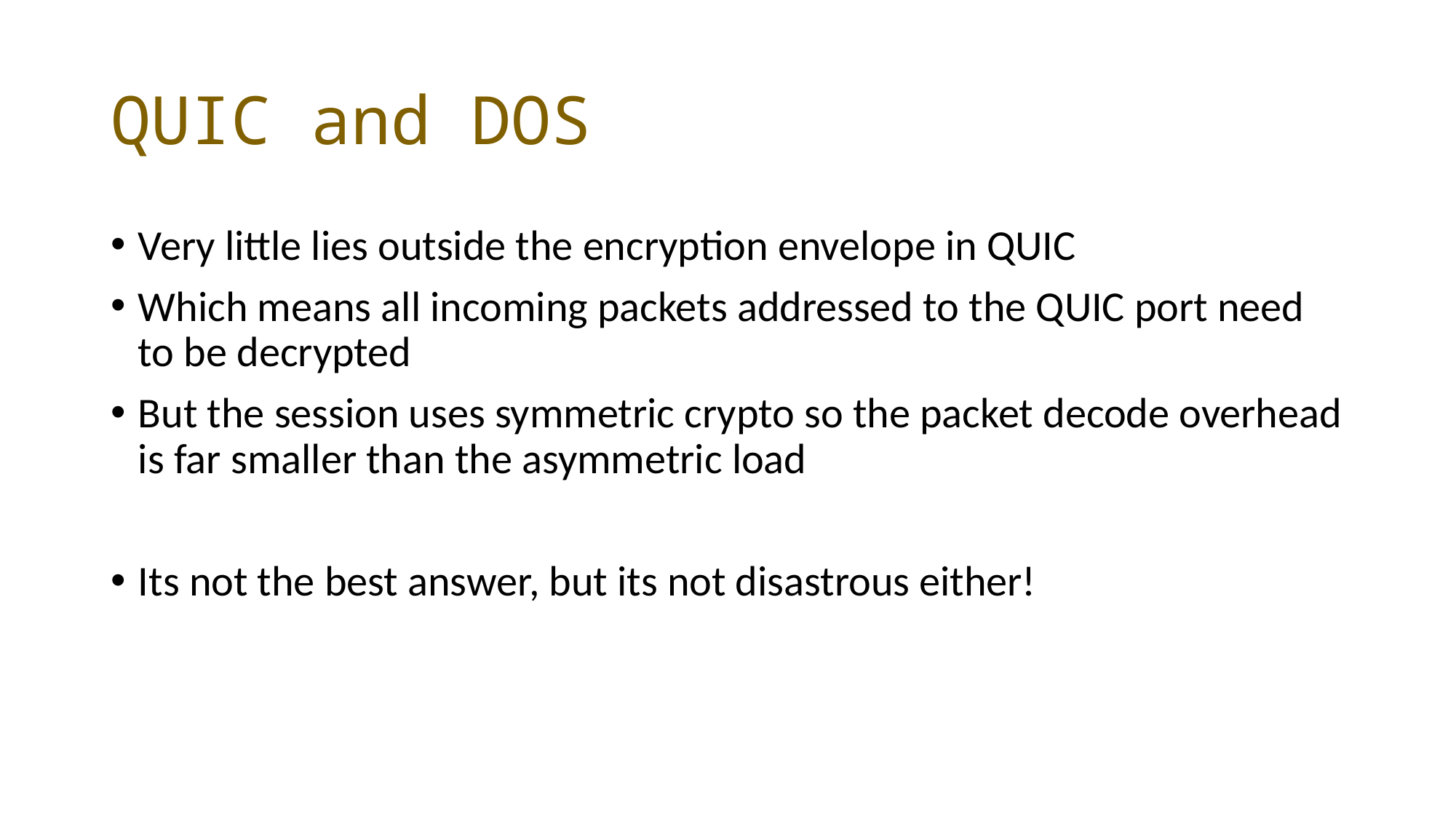

# QUIC and DOS
Very little lies outside the encryption envelope in QUIC
Which means all incoming packets addressed to the QUIC port need to be decrypted
But the session uses symmetric crypto so the packet decode overhead is far smaller than the asymmetric load

Its not the best answer, but its not disastrous either!